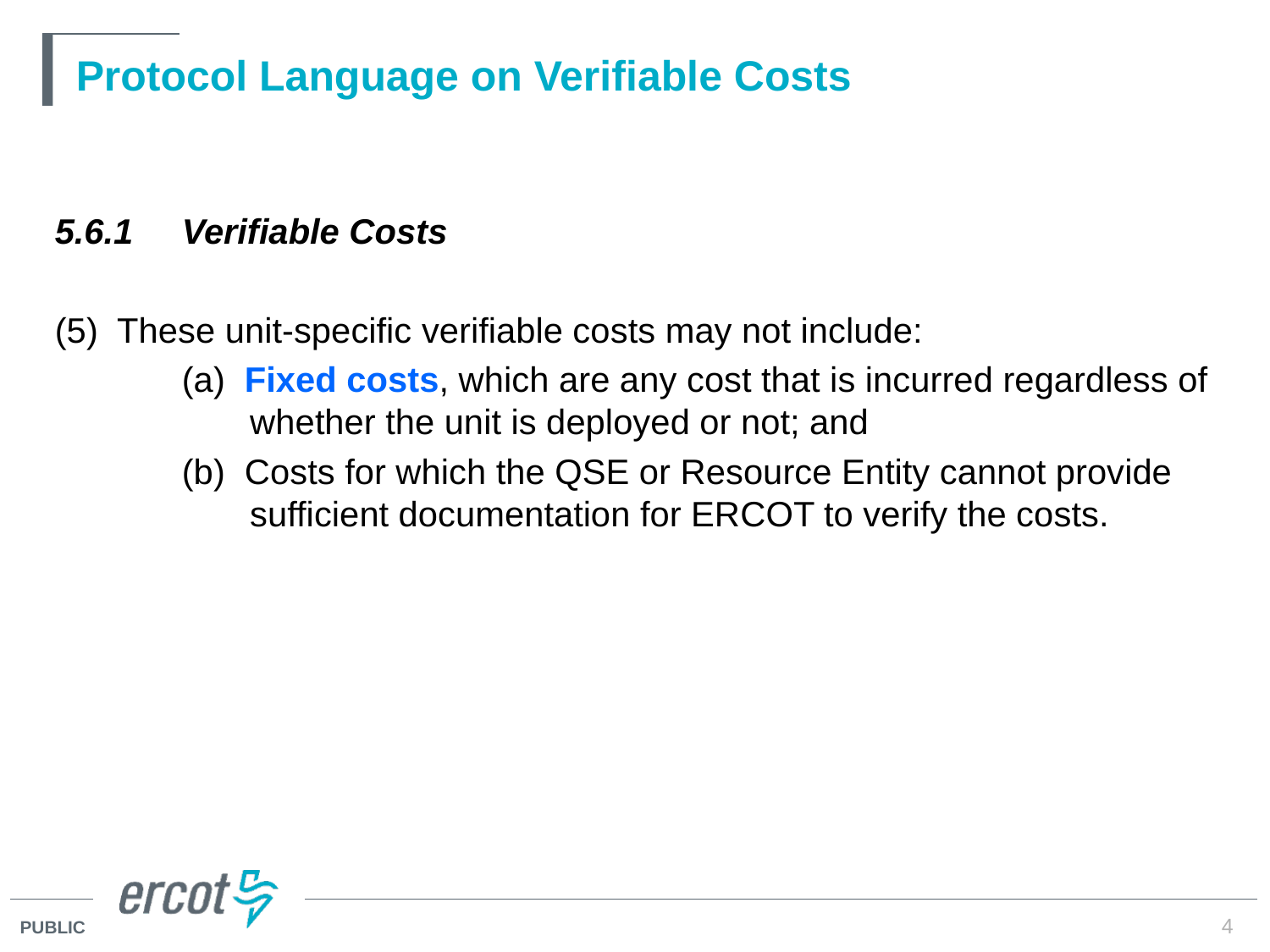

# Protocol Language on Verifiable Costs

5.6.1	Verifiable Costs

(5)  These unit-specific verifiable costs may not include:
	(a)  Fixed costs, which are any cost that is incurred regardless of 	       whether the unit is deployed or not; and
	(b)  Costs for which the QSE or Resource Entity cannot provide 		       sufficient documentation for ERCOT to verify the costs.

4